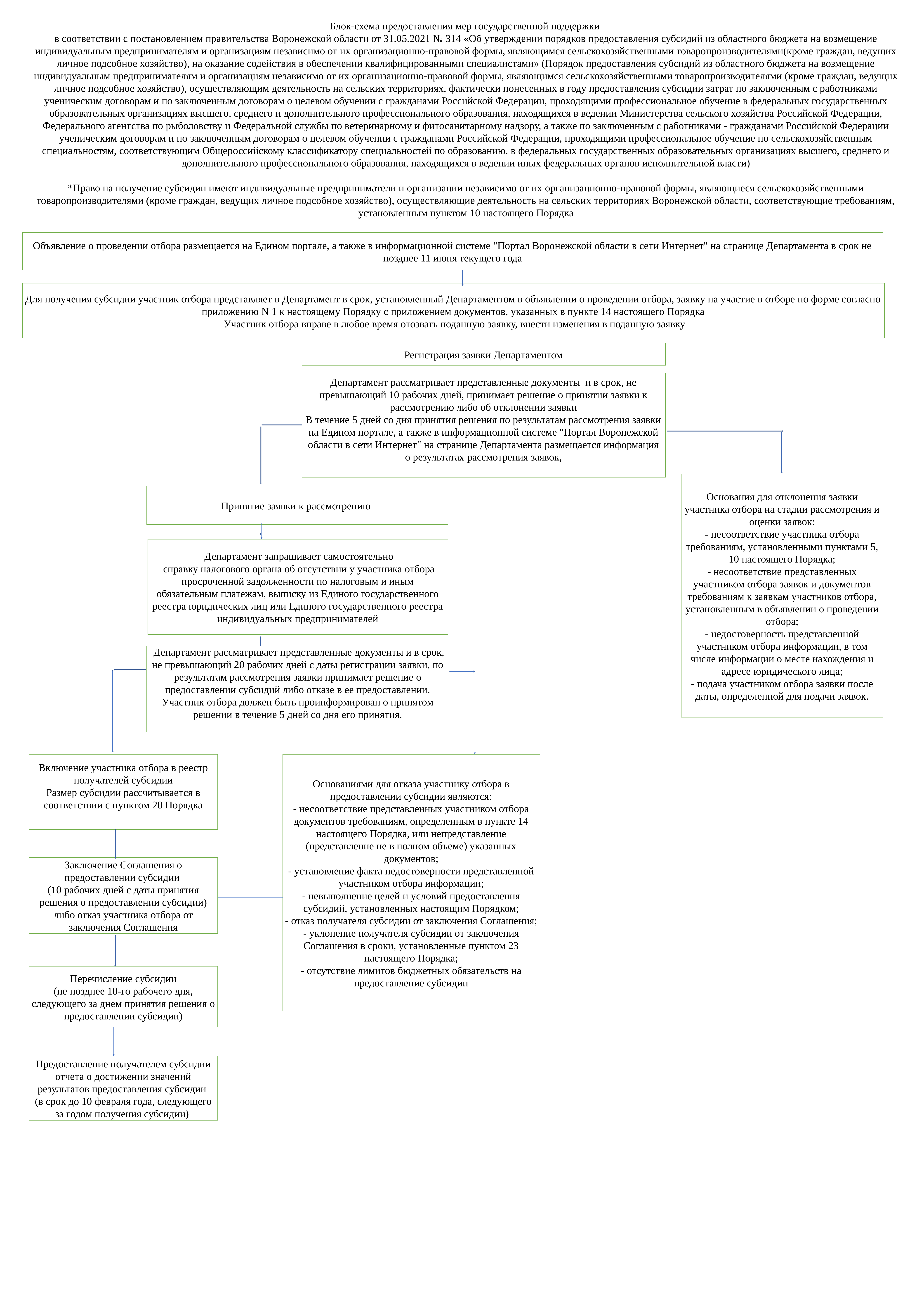

Блок-схема предоставления мер государственной поддержки
в соответствии с постановлением правительства Воронежской области от 31.05.2021 № 314 «Об утверждении порядков предоставления субсидий из областного бюджета на возмещение индивидуальным предпринимателям и организациям независимо от их организационно-правовой формы, являющимся сельскохозяйственными товаропроизводителями(кроме граждан, ведущих личное подсобное хозяйство), на оказание содействия в обеспечении квалифицированными специалистами» (Порядок предоставления субсидий из областного бюджета на возмещение индивидуальным предпринимателям и организациям независимо от их организационно-правовой формы, являющимся сельскохозяйственными товаропроизводителями (кроме граждан, ведущих личное подсобное хозяйство), осуществляющим деятельность на сельских территориях, фактически понесенных в году предоставления субсидии затрат по заключенным с работниками ученическим договорам и по заключенным договорам о целевом обучении с гражданами Российской Федерации, проходящими профессиональное обучение в федеральных государственных образовательных организациях высшего, среднего и дополнительного профессионального образования, находящихся в ведении Министерства сельского хозяйства Российской Федерации, Федерального агентства по рыболовству и Федеральной службы по ветеринарному и фитосанитарному надзору, а также по заключенным с работниками - гражданами Российской Федерации ученическим договорам и по заключенным договорам о целевом обучении с гражданами Российской Федерации, проходящими профессиональное обучение по сельскохозяйственным специальностям, соответствующим Общероссийскому классификатору специальностей по образованию, в федеральных государственных образовательных организациях высшего, среднего и дополнительного профессионального образования, находящихся в ведении иных федеральных органов исполнительной власти)

*Право на получение субсидии имеют индивидуальные предприниматели и организации независимо от их организационно-правовой формы, являющиеся сельскохозяйственными товаропроизводителями (кроме граждан, ведущих личное подсобное хозяйство), осуществляющие деятельность на сельских территориях Воронежской области, соответствующие требованиям, установленным пунктом 10 настоящего Порядка

Объявление о проведении отбора размещается на Едином портале, а также в информационной системе "Портал Воронежской области в сети Интернет" на странице Департамента в срок не позднее 11 июня текущего года

Для получения субсидии участник отбора представляет в Департамент в срок, установленный Департаментом в объявлении о проведении отбора, заявку на участие в отборе по форме согласно приложению N 1 к настоящему Порядку с приложением документов, указанных в пункте 14 настоящего Порядка
 Участник отбора вправе в любое время отозвать поданную заявку, внести изменения в поданную заявку
Регистрация заявки Департаментом
Департамент рассматривает представленные документы  и в срок, не превышающий 10 рабочих дней, принимает решение о принятии заявки к рассмотрению либо об отклонении заявки
В течение 5 дней со дня принятия решения по результатам рассмотрения заявки на Едином портале, а также в информационной системе "Портал Воронежской области в сети Интернет" на странице Департамента размещается информация о результатах рассмотрения заявок,

Основания для отклонения заявки участника отбора на стадии рассмотрения и оценки заявок:
- несоответствие участника отбора требованиям, установленными пунктами 5, 10 настоящего Порядка;
- несоответствие представленных участником отбора заявок и документов требованиям к заявкам участников отбора, установленным в объявлении о проведении отбора;
- недостоверность представленной участником отбора информации, в том числе информации о месте нахождения и адресе юридического лица;
- подача участником отбора заявки после даты, определенной для подачи заявок.
Принятие заявки к рассмотрению

 Департамент запрашивает самостоятельно
 справку налогового органа об отсутствии у участника отбора просроченной задолженности по налоговым и иным обязательным платежам, выписку из Единого государственного реестра юридических лиц или Единого государственного реестра индивидуальных предпринимателей

 Департамент рассматривает представленные документы и в срок, не превышающий 20 рабочих дней с даты регистрации заявки, по результатам рассмотрения заявки принимает решение о предоставлении субсидий либо отказе в ее предоставлении.
Участник отбора должен быть проинформирован о принятом решении в течение 5 дней со дня его принятия.

Включение участника отбора в реестр получателей субсидии
Размер субсидии рассчитывается в соответствии с пунктом 20 Порядка

Основаниями для отказа участнику отбора в предоставлении субсидии являются:
- несоответствие представленных участником отбора документов требованиям, определенным в пункте 14 настоящего Порядка, или непредставление (представление не в полном объеме) указанных документов;
- установление факта недостоверности представленной участником отбора информации;
- невыполнение целей и условий предоставления субсидий, установленных настоящим Порядком;
- отказ получателя субсидии от заключения Соглашения;
- уклонение получателя субсидии от заключения Соглашения в сроки, установленные пунктом 23 настоящего Порядка;
- отсутствие лимитов бюджетных обязательств на предоставление субсидии

Заключение Соглашения о предоставлении субсидии
(10 рабочих дней с даты принятия решения о предоставлении субсидии) либо отказ участника отбора от заключения Соглашения

Перечисление субсидии
(не позднее 10-го рабочего дня, следующего за днем принятия решения о предоставлении субсидии)
Предоставление получателем субсидии отчета о достижении значений результатов предоставления субсидии
(в срок до 10 февраля года, следующего за годом получения субсидии)